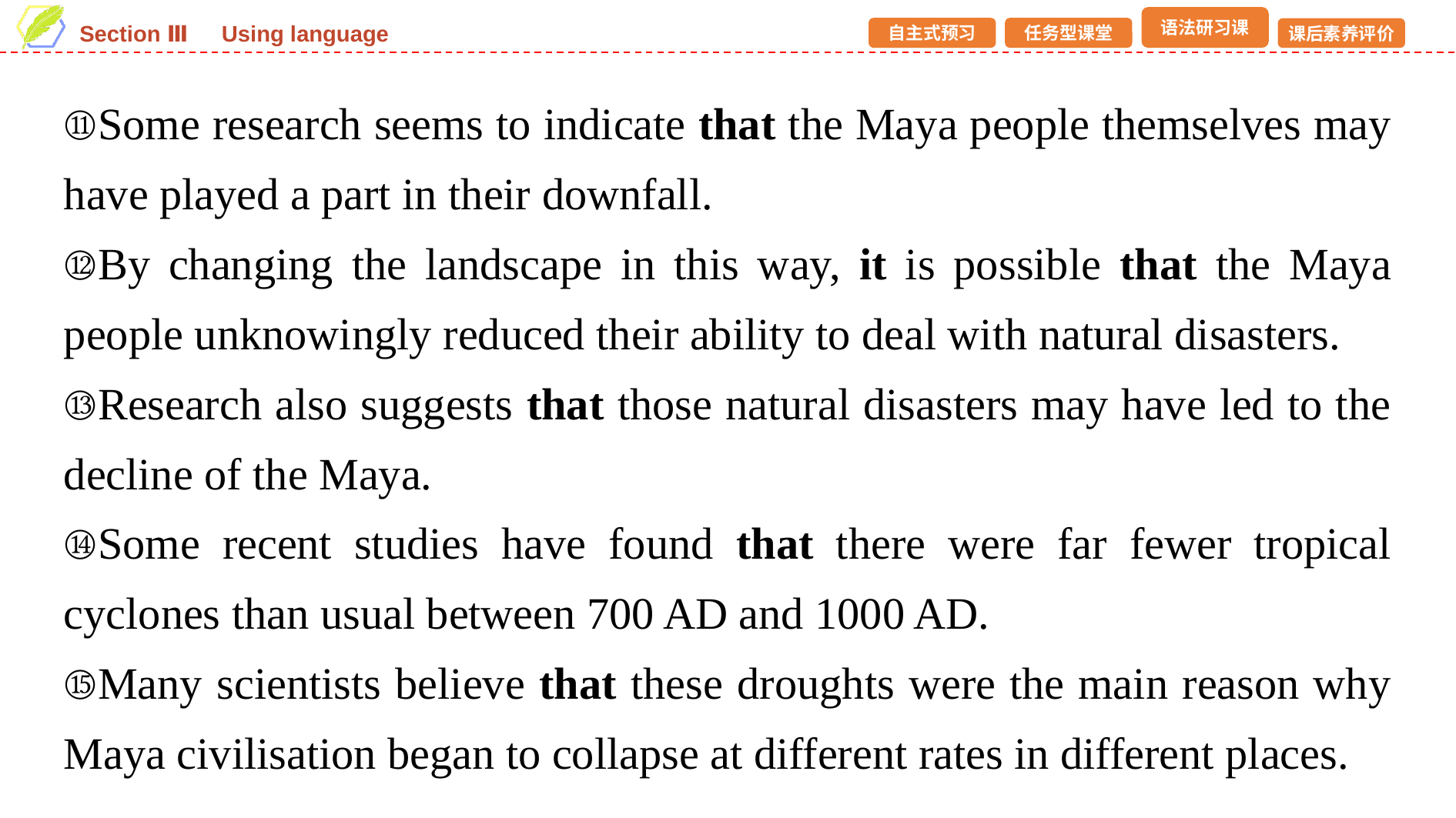

⑪Some research seems to indicate that the Maya people themselves may have played a part in their downfall.
⑫By changing the landscape in this way, it is possible that the Maya people unknowingly reduced their ability to deal with natural disasters.
⑬Research also suggests that those natural disasters may have led to the decline of the Maya.
⑭Some recent studies have found that there were far fewer tropical cyclones than usual between 700 AD and 1000 AD.
⑮Many scientists believe that these droughts were the main reason why Maya civilisation began to collapse at different rates in different places.